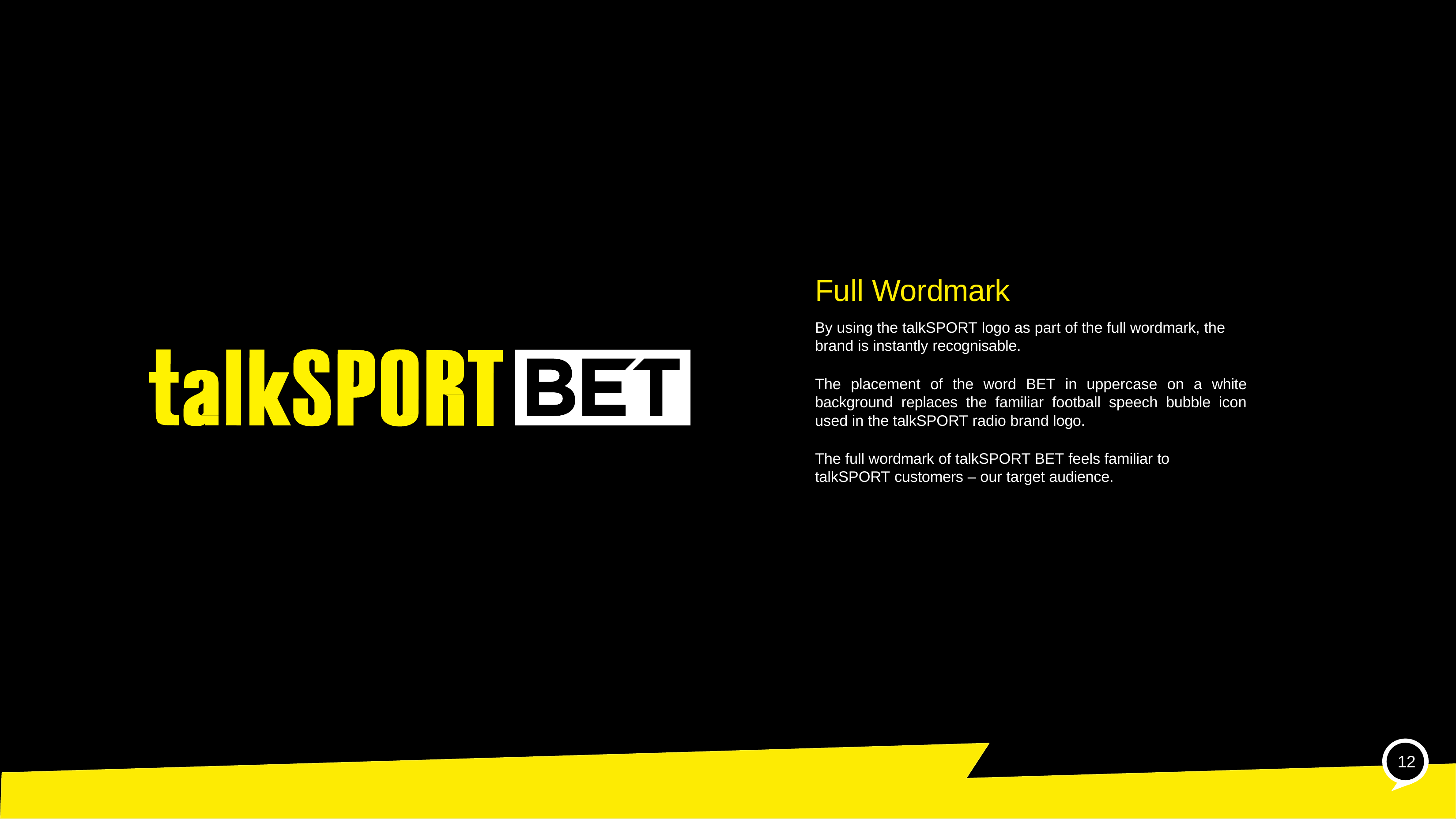

# Full Wordmark
By using the talkSPORT logo as part of the full wordmark, the brand is instantly recognisable.

The placement of the word BET in uppercase on a white background replaces the familiar football speech bubble icon used in the talkSPORT radio brand logo.

The full wordmark of talkSPORT BET feels familiar to talkSPORT customers – our target audience.

12